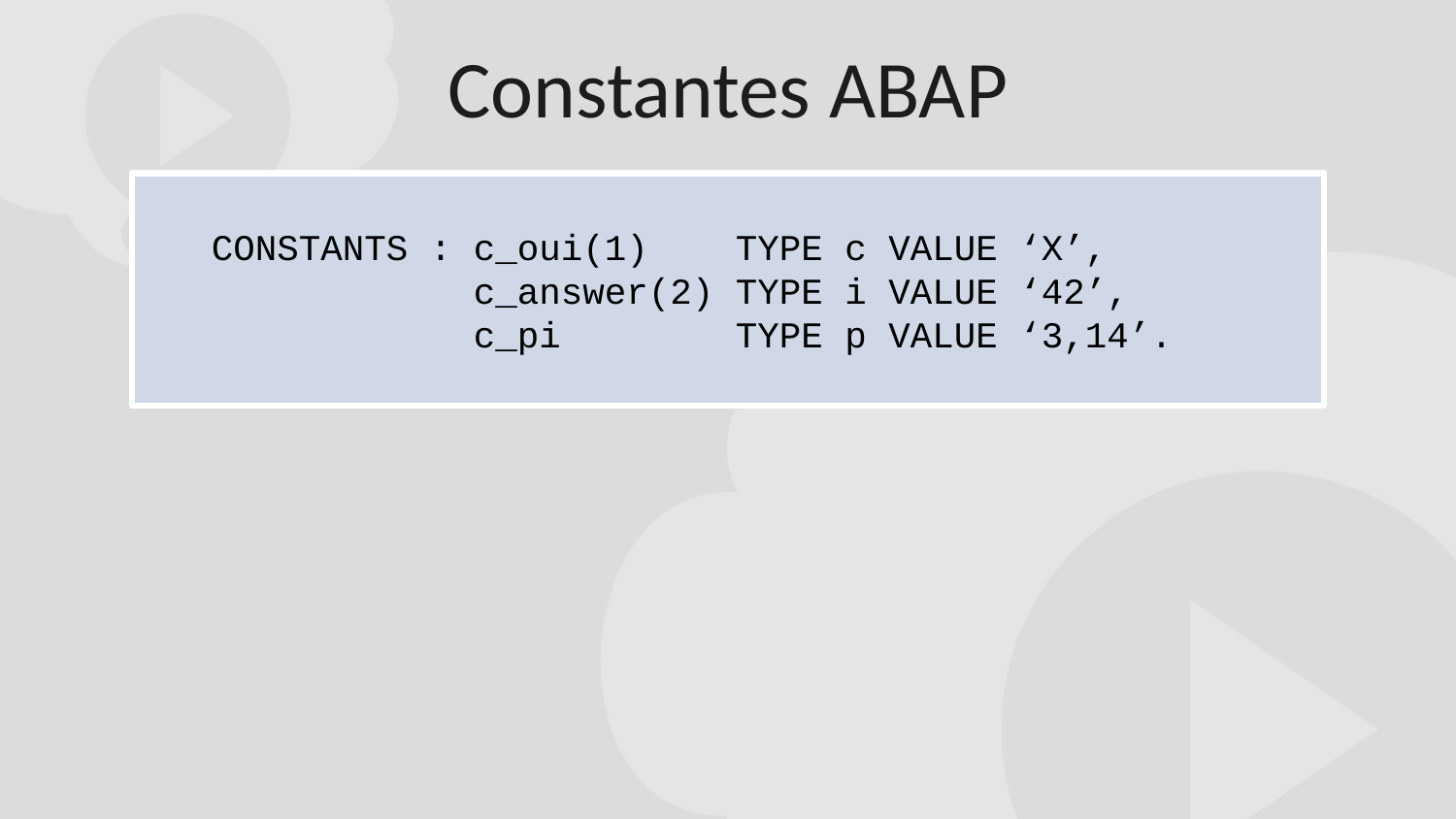

Constantes ABAP

   CONSTANTS : c_oui(1)    TYPE c VALUE ‘X’,
               c_answer(2) TYPE i VALUE ‘42’,
               c_pi        TYPE p VALUE ‘3,14’.